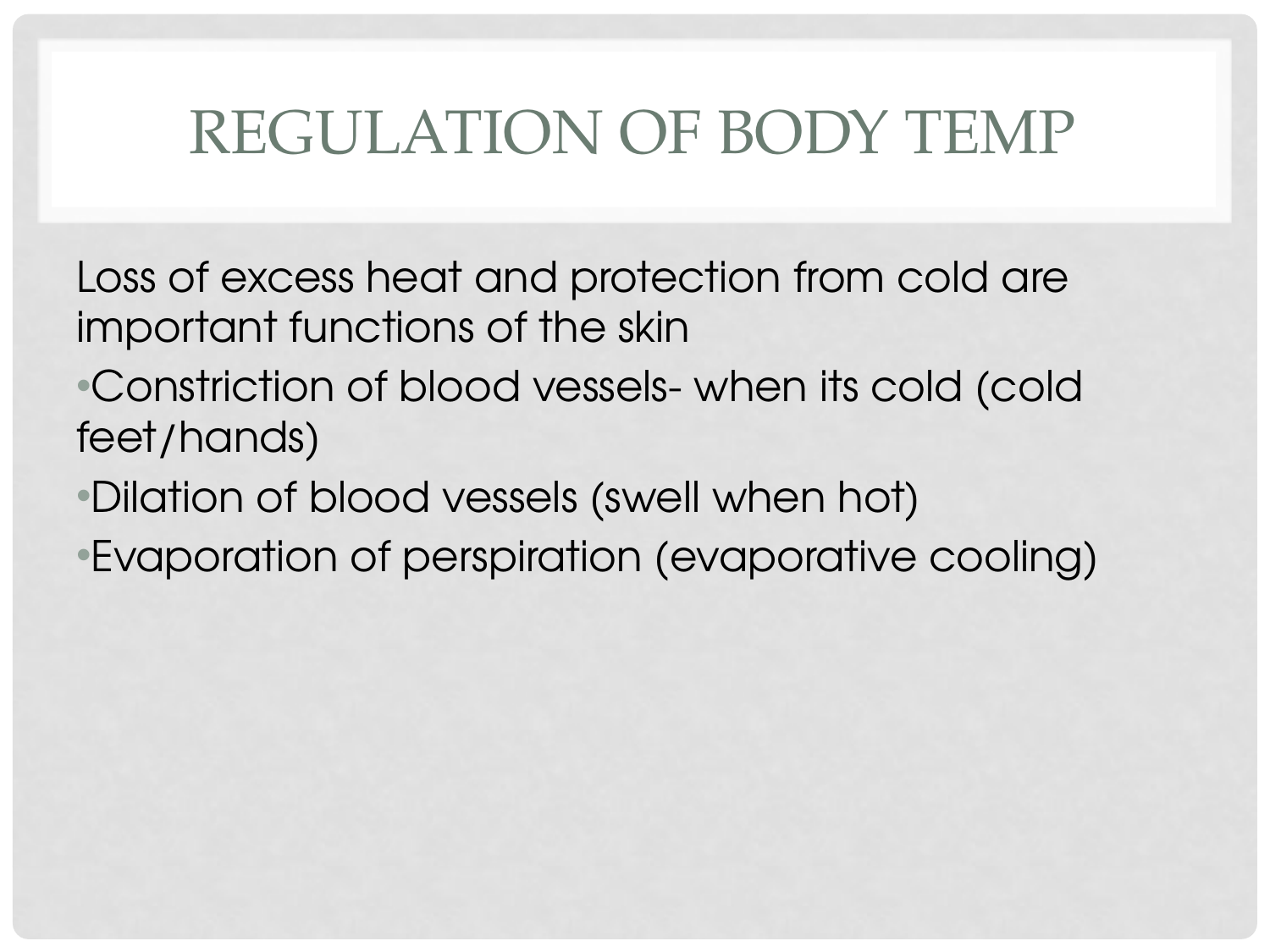

# Regulation of body temp
Loss of excess heat and protection from cold are important functions of the skin
Constriction of blood vessels- when its cold (cold feet/hands)
Dilation of blood vessels (swell when hot)
Evaporation of perspiration (evaporative cooling)